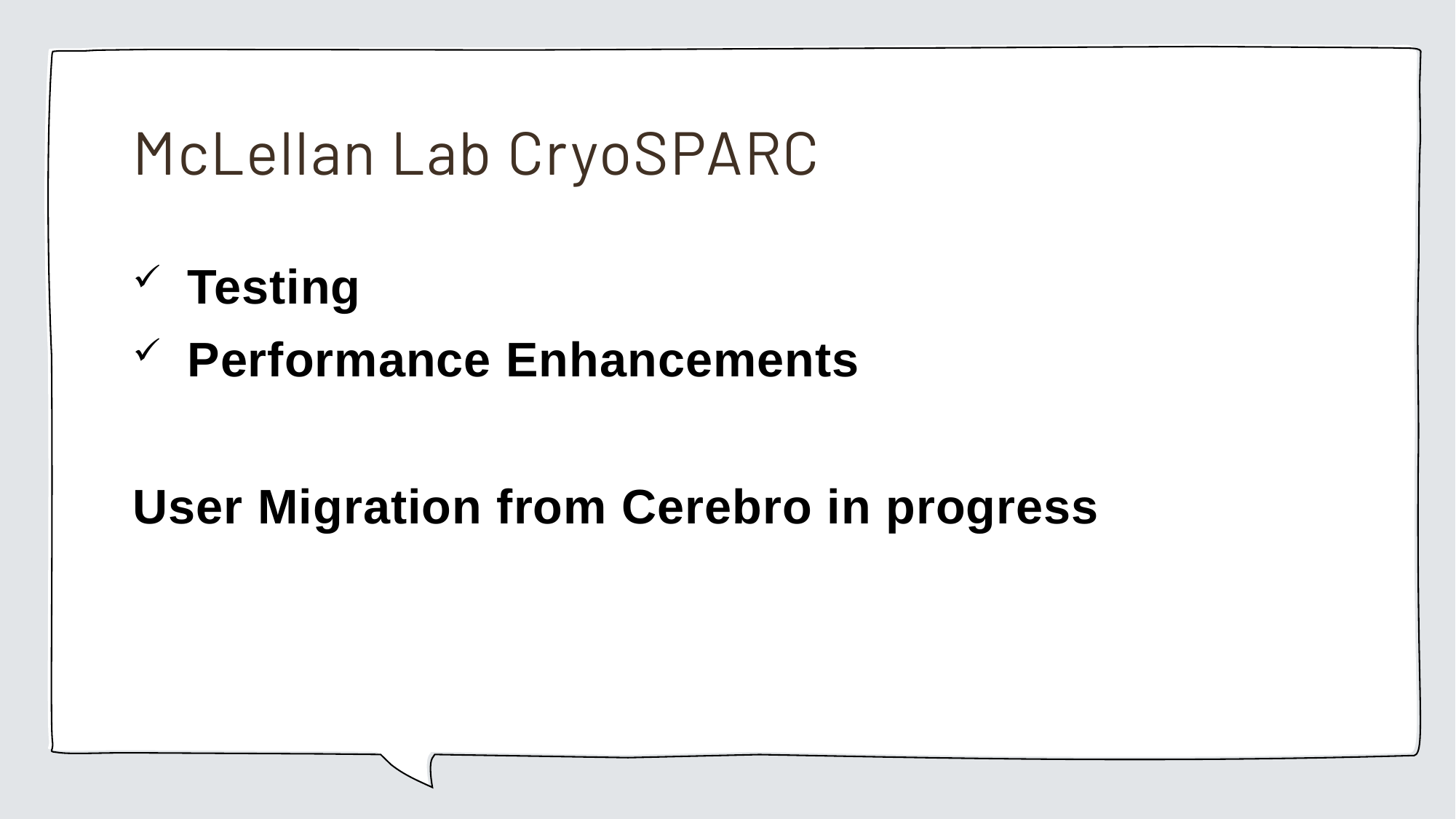

# McLellan Lab CryoSPARC
Testing
Performance Enhancements

User Migration from Cerebro in progress